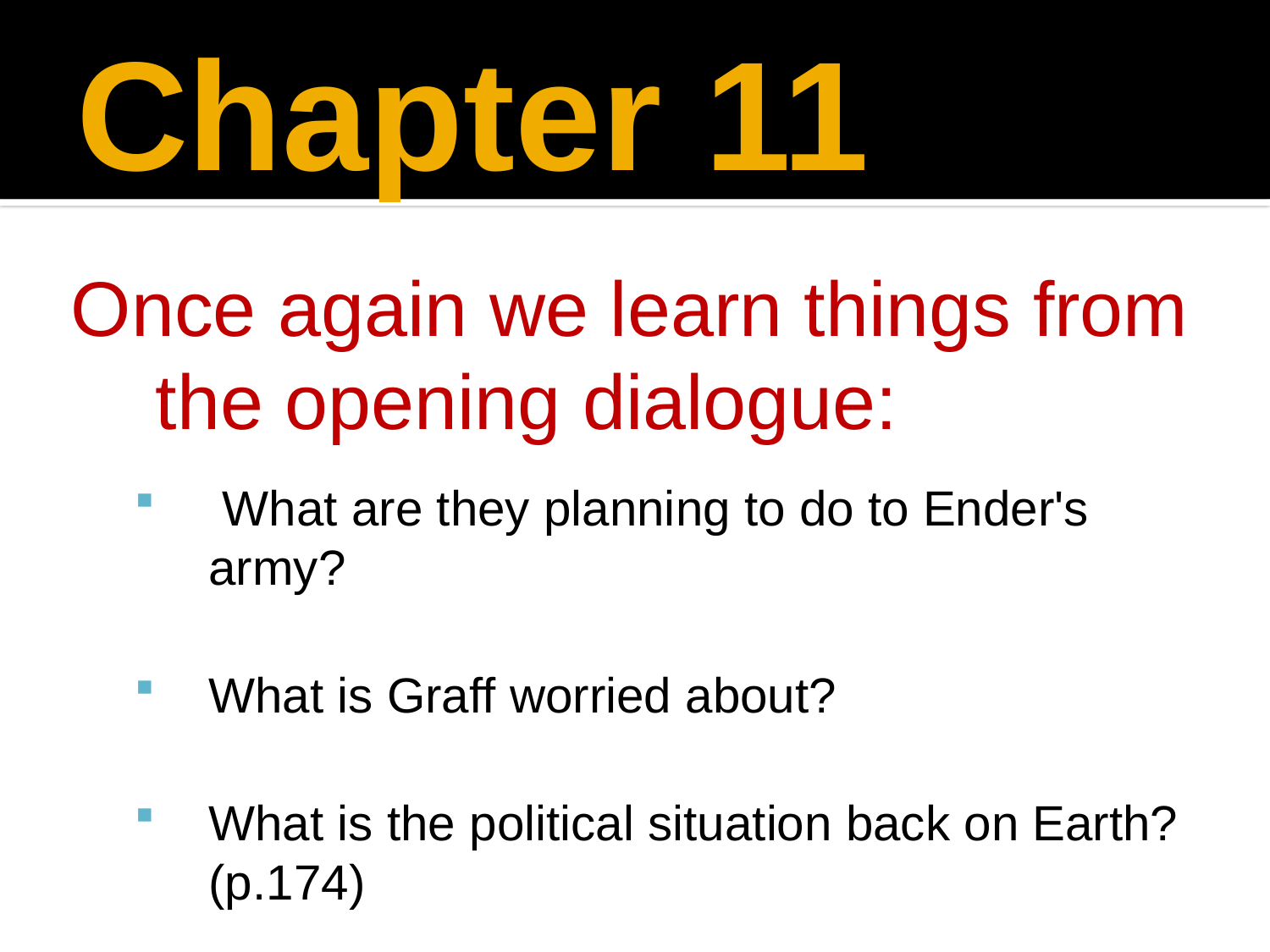

# Chapter 11
Once again we learn things from the opening dialogue:

 What are they planning to do to Ender's army?

What is Graff worried about?

What is the political situation back on Earth? (p.174)